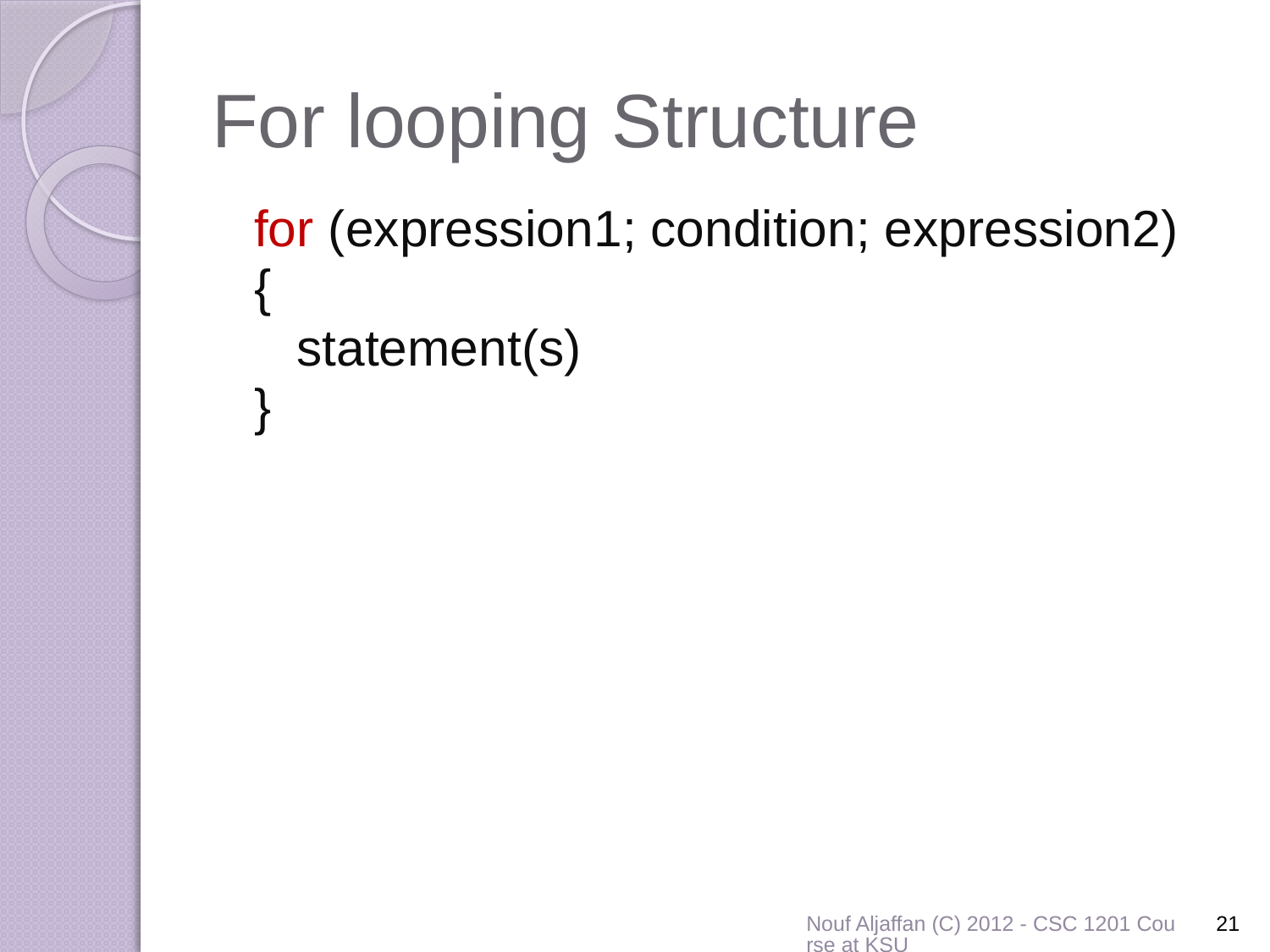

# For looping Structure
for (expression1; condition; expression2)
{
   statement(s)
}

Nouf Aljaffan (C) 2012 - CSC 1201 Course at KSU
21